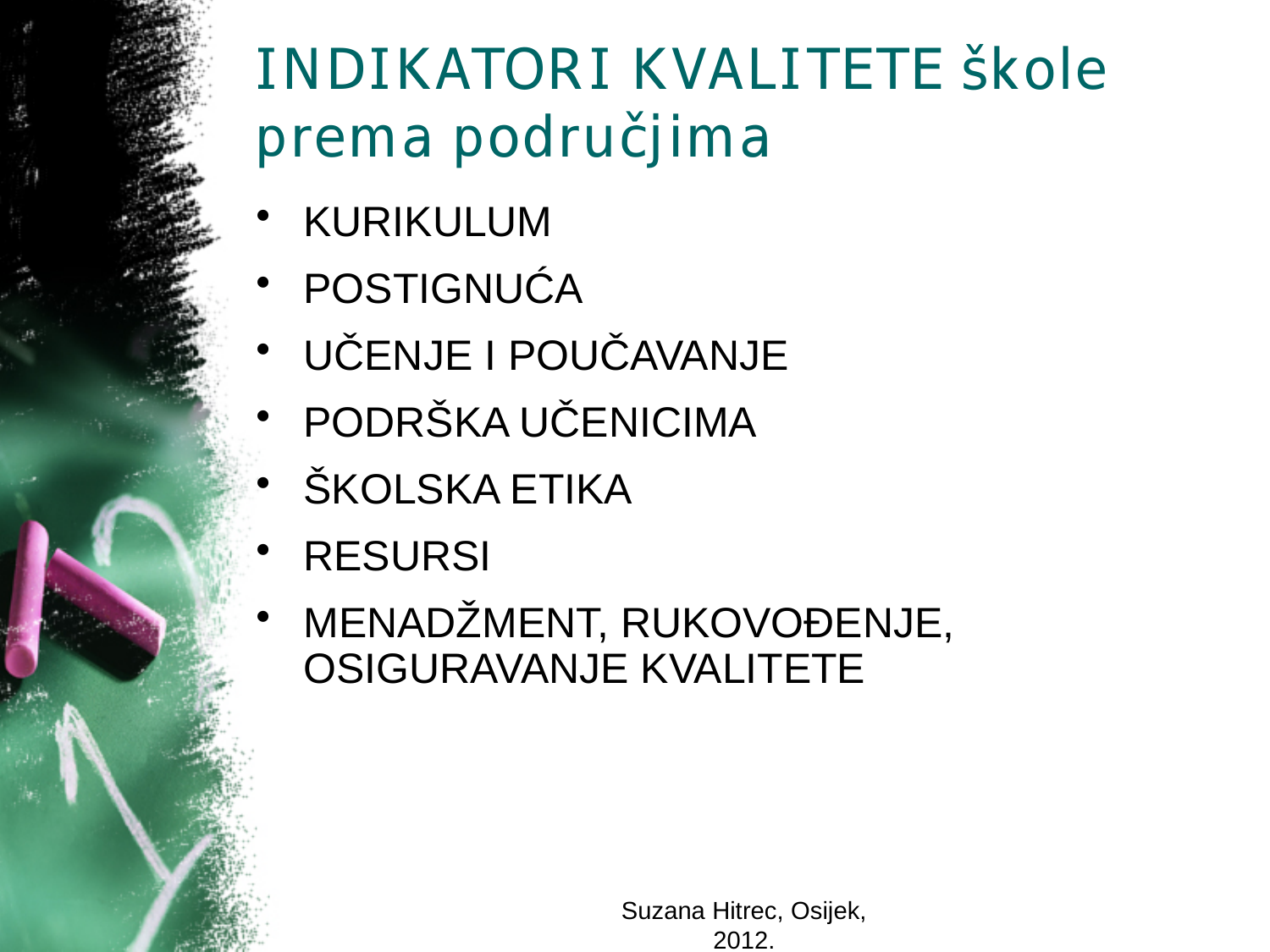

# INDIKATORI KVALITETE škole prema područjima
KURIKULUM
POSTIGNUĆA
UČENJE I POUČAVANJE
PODRŠKA UČENICIMA
ŠKOLSKA ETIKA
RESURSI
MENADŽMENT, RUKOVOĐENJE, OSIGURAVANJE KVALITETE
Suzana Hitrec, Osijek, 2012.